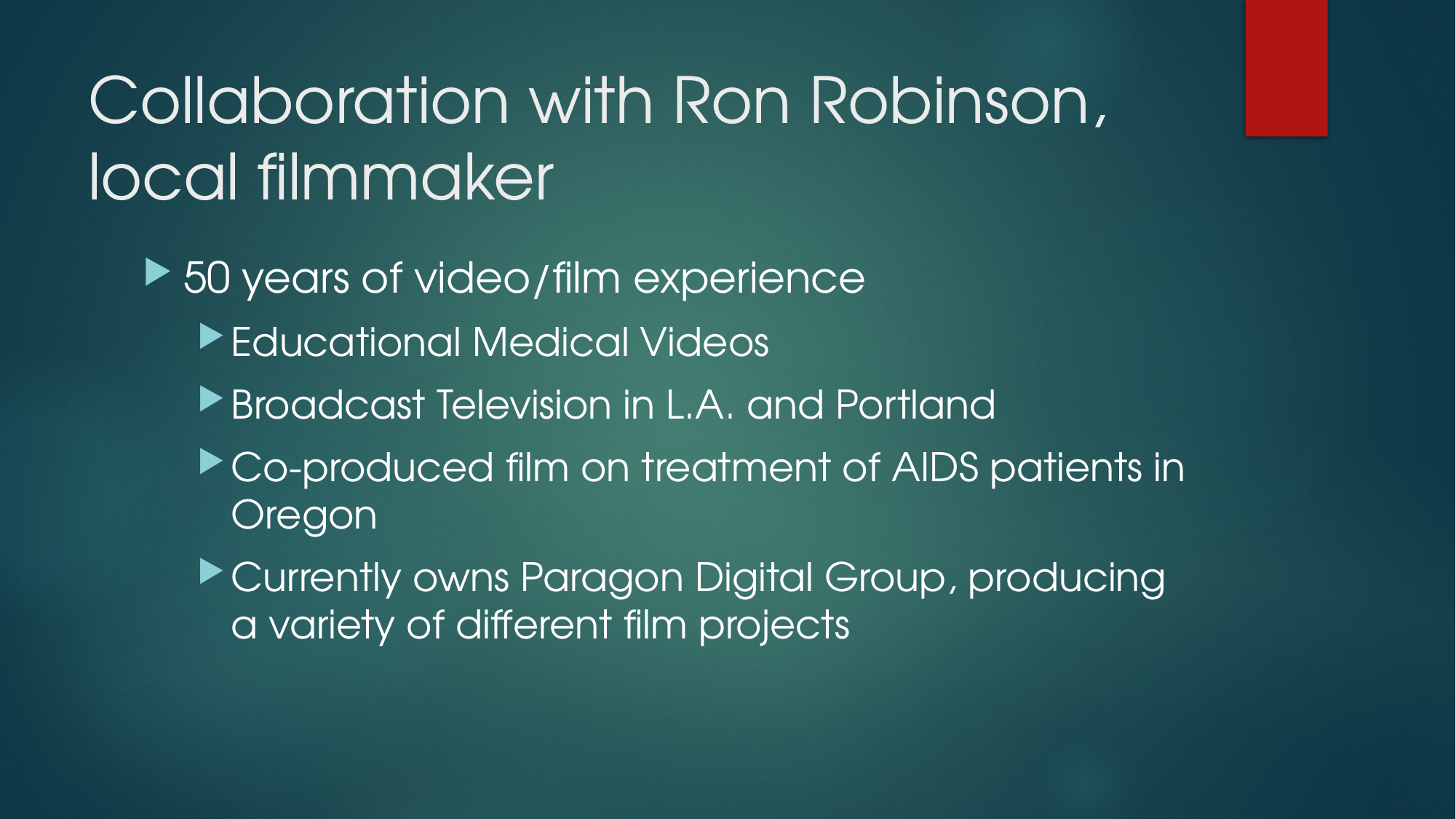

# Collaboration with Ron Robinson, local filmmaker
50 years of video/film experience
Educational Medical Videos
Broadcast Television in L.A. and Portland
Co-produced film on treatment of AIDS patients in Oregon
Currently owns Paragon Digital Group, producing a variety of different film projects